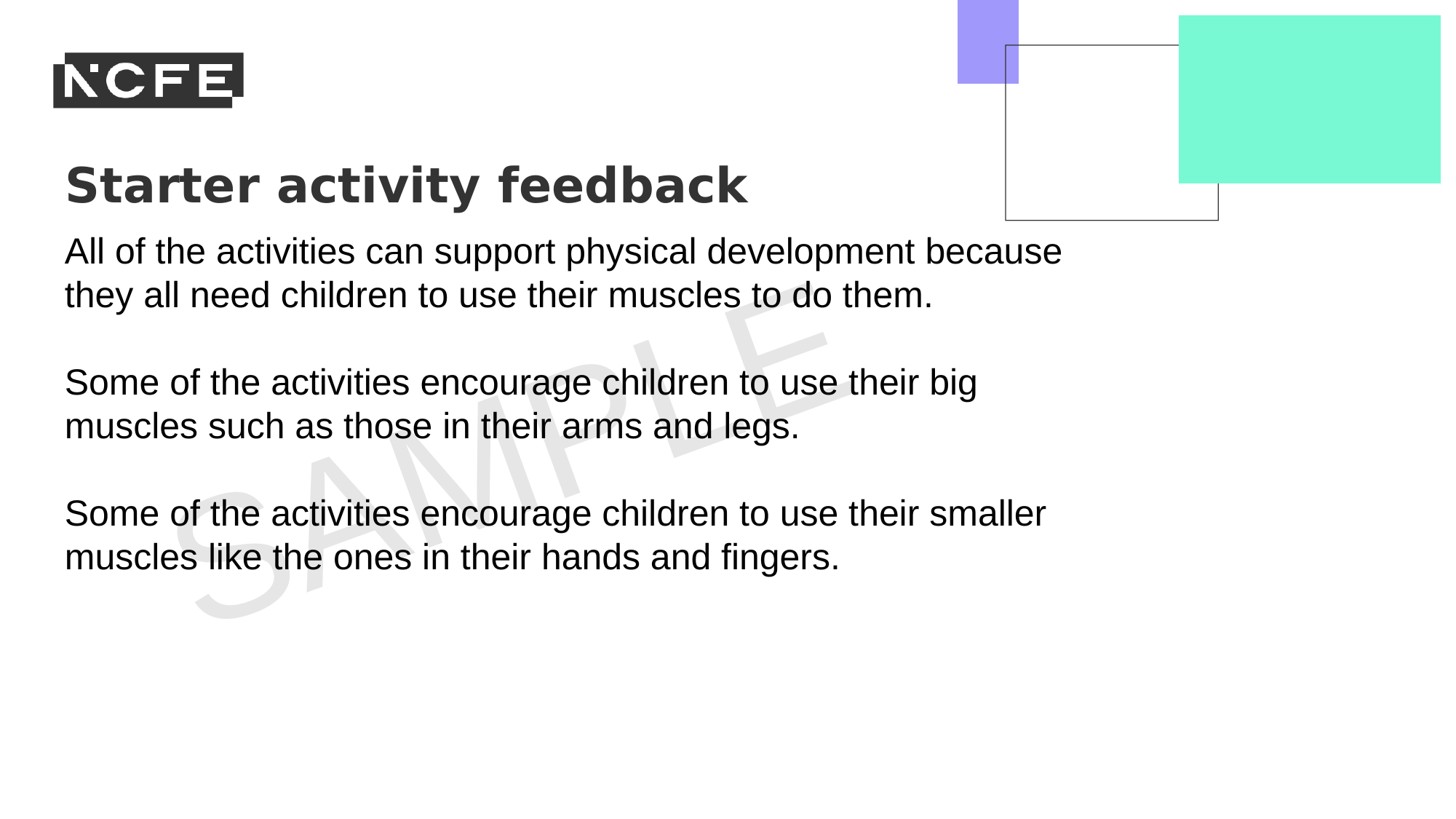

Starter activity feedback
All of the activities can support physical development because they all need children to use their muscles to do them.

Some of the activities encourage children to use their big muscles such as those in their arms and legs.

Some of the activities encourage children to use their smaller muscles like the ones in their hands and fingers.